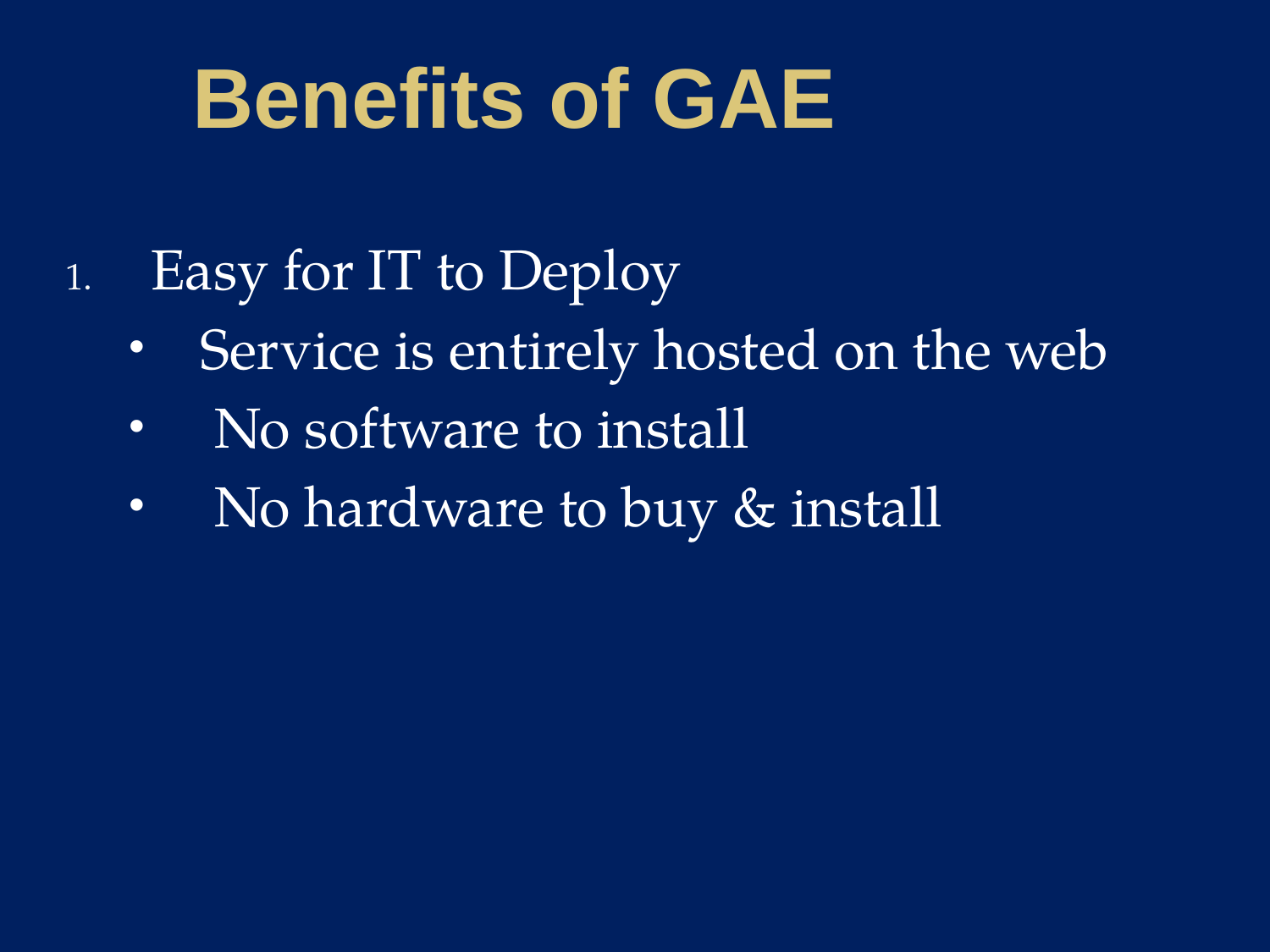

# Benefits of GAE

 Easy for IT to Deploy
Service is entirely hosted on the web
 No software to install
 No hardware to buy & install